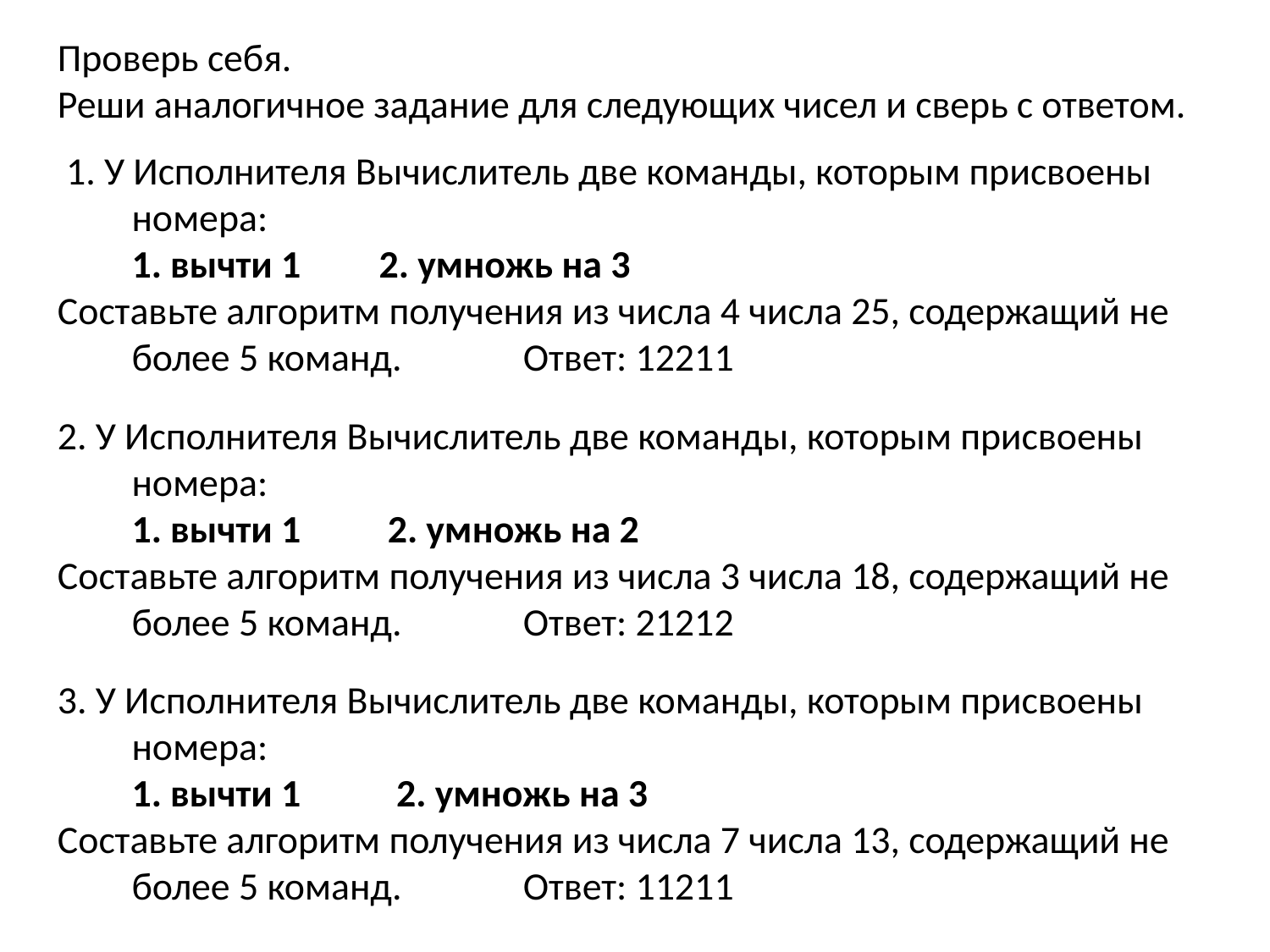

Проверь себя.
Реши аналогичное задание для следующих чисел и сверь с ответом.
 1. У Исполнителя Вычислитель две команды, которым присвоены номера:
1. вычти 1         2. умножь на 3
Составьте алгоритм получения из числа 4 числа 25, содержащий не более 5 команд.              Ответ: 12211
2. У Исполнителя Вычислитель две команды, которым присвоены номера:
1. вычти 1          2. умножь на 2
Составьте алгоритм получения из числа 3 числа 18, содержащий не более 5 команд.              Ответ: 21212
3. У Исполнителя Вычислитель две команды, которым присвоены номера:
1. вычти 1           2. умножь на 3
Составьте алгоритм получения из числа 7 числа 13, содержащий не более 5 команд.              Ответ: 11211